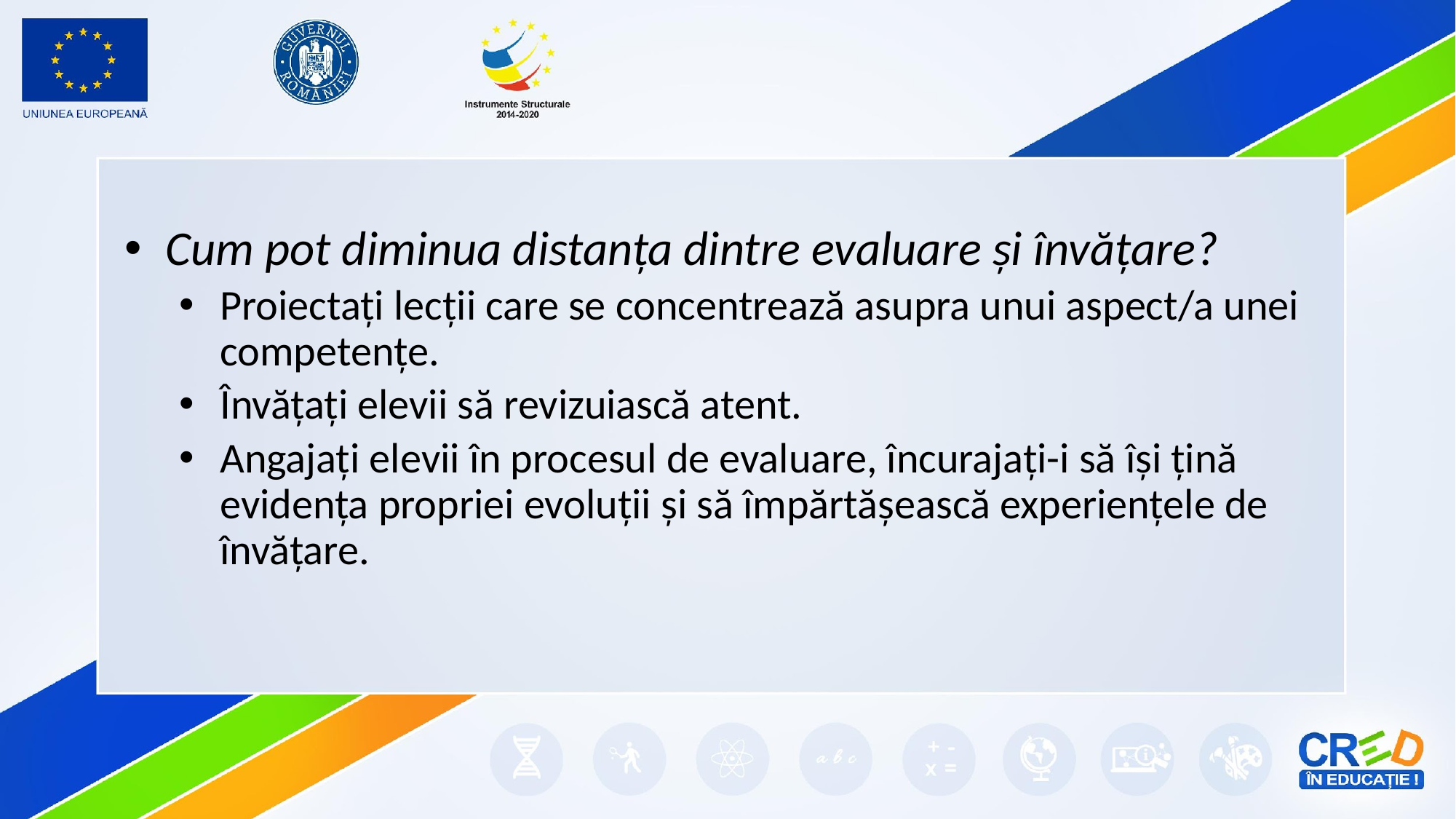

#
Cum pot diminua distanța dintre evaluare și învățare?
Proiectați lecții care se concentrează asupra unui aspect/a unei competențe.
Învățați elevii să revizuiască atent.
Angajați elevii în procesul de evaluare, încurajați-i să își țină evidența propriei evoluții și să împărtășească experiențele de învățare.